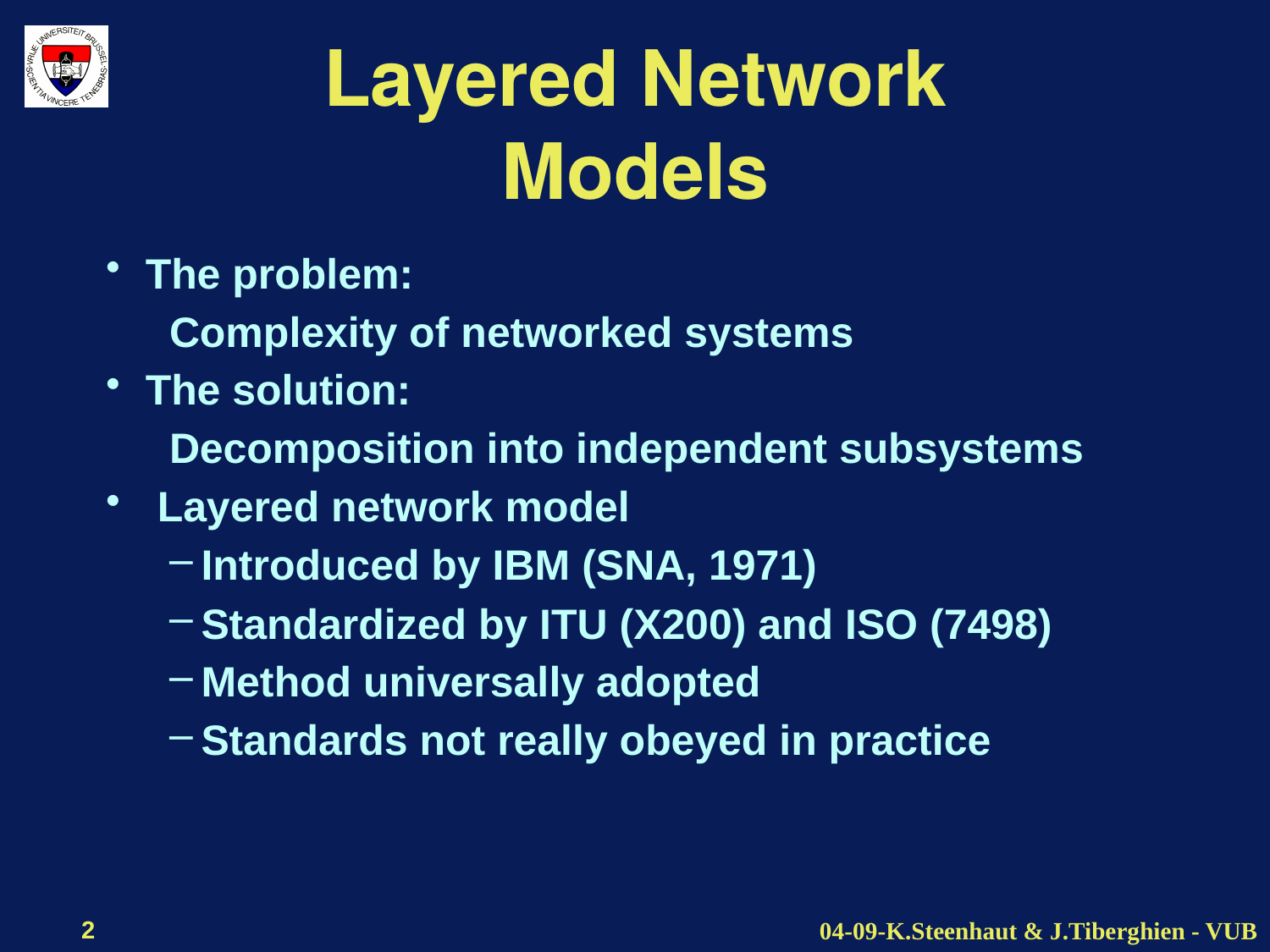

# Layered Network Models
The problem:
Complexity of networked systems
The solution:
Decomposition into independent subsystems
 Layered network model
Introduced by IBM (SNA, 1971)
Standardized by ITU (X200) and ISO (7498)
Method universally adopted
Standards not really obeyed in practice
2